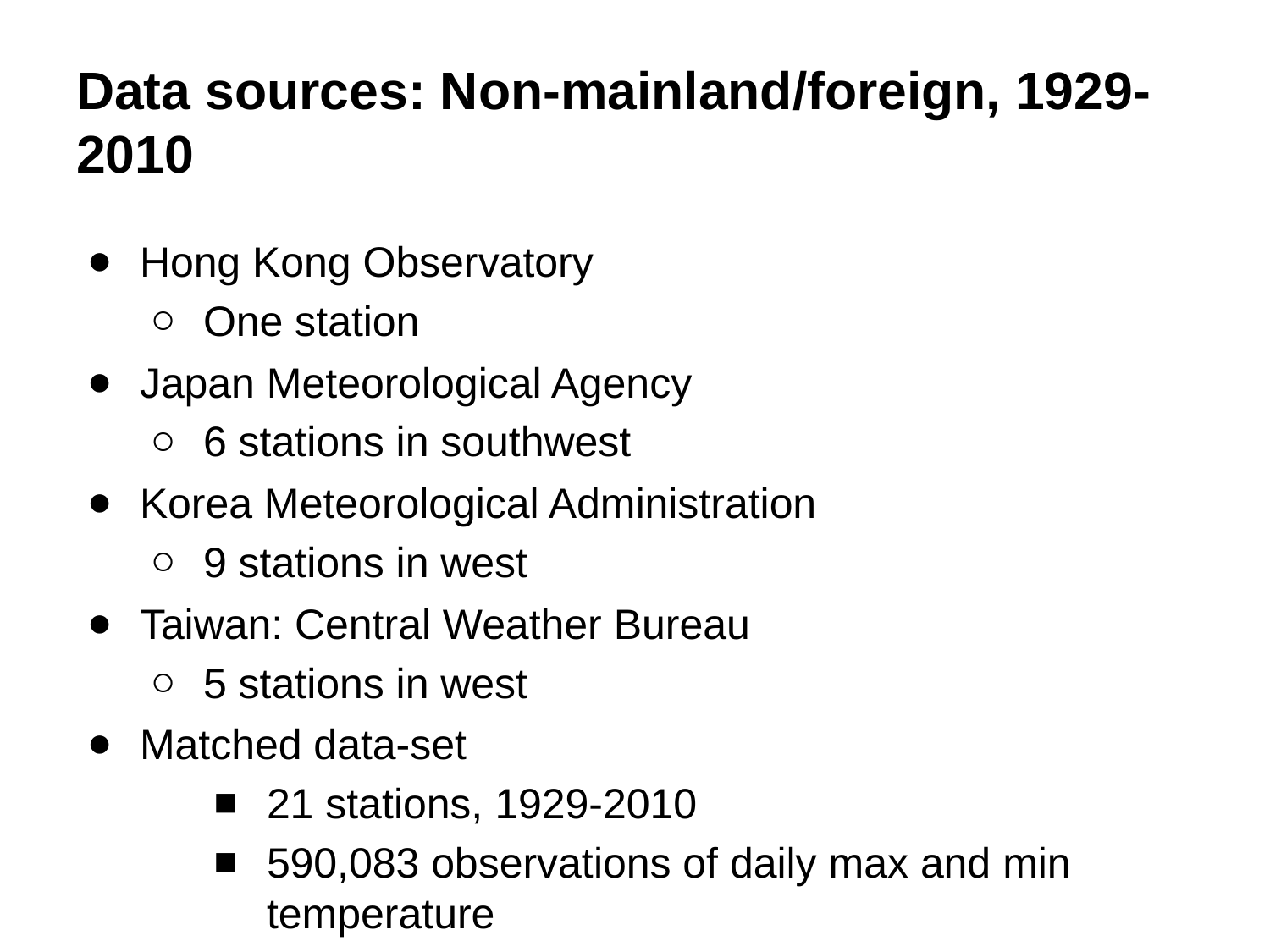

# Data sources: Non-mainland/foreign, 1929-2010
Hong Kong Observatory
One station
Japan Meteorological Agency
6 stations in southwest
Korea Meteorological Administration
9 stations in west
Taiwan: Central Weather Bureau
5 stations in west
Matched data-set
21 stations, 1929-2010
590,083 observations of daily max and min temperature
450,942 observations of daily sunshine duration